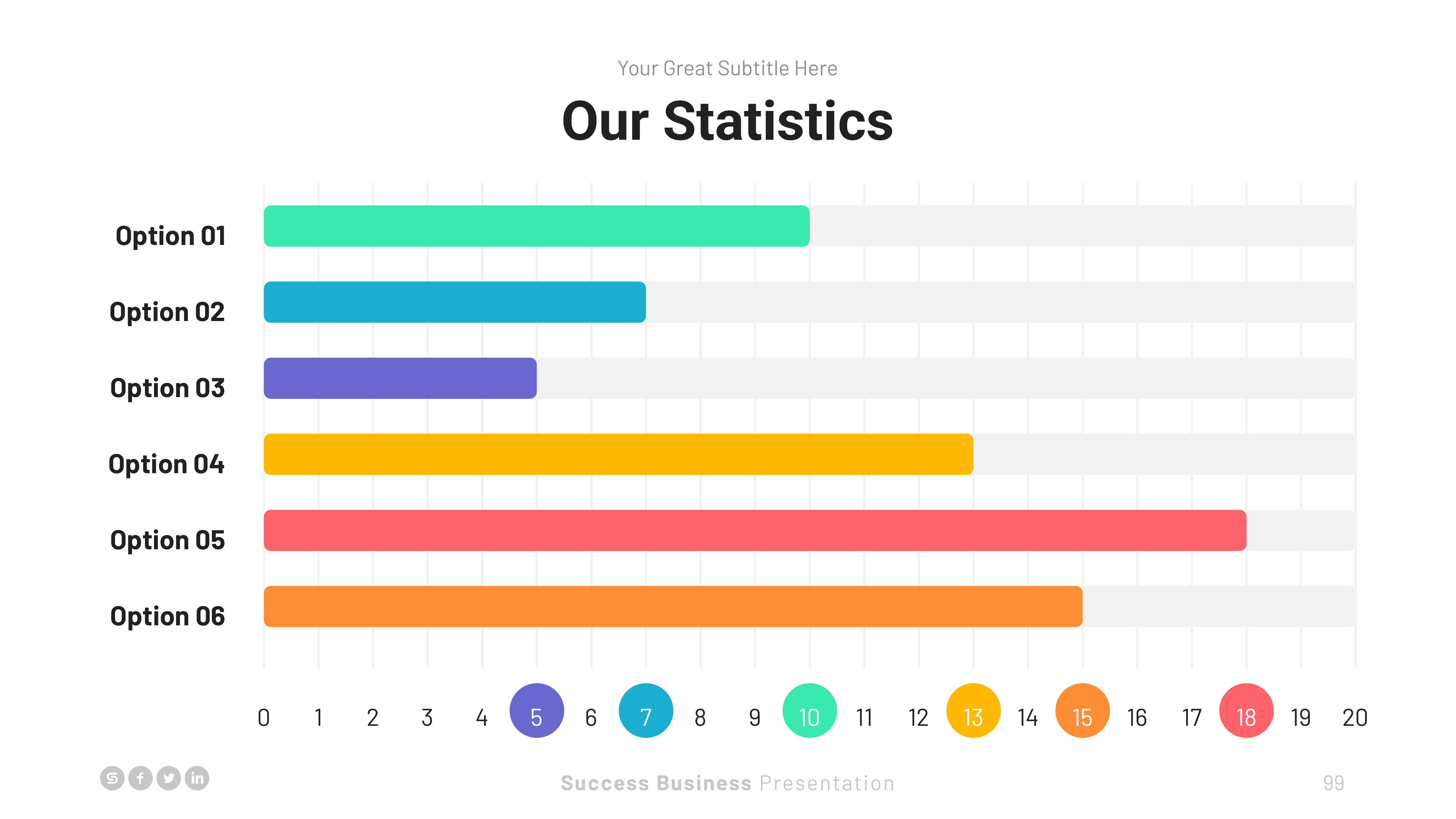

Your Great Subtitle Here
Our Statistics
Option 01

Option 02

Option 03

Option 04

Option 05

Option 06

0
1
2
3
4
6
8
11
14
16
20
9

5
7
10
13
15
17
18
19
12